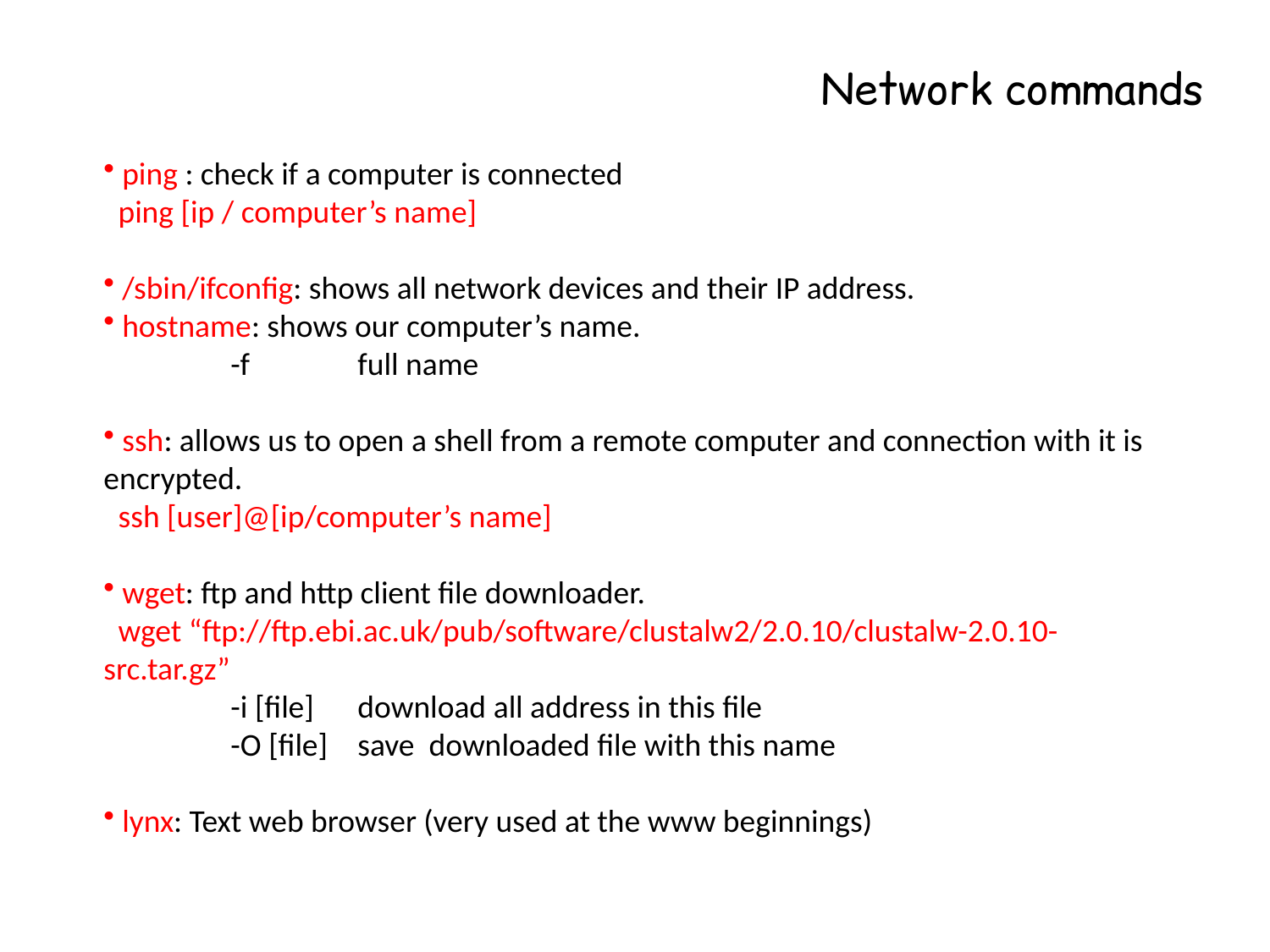

Network commands
 ping : check if a computer is connected
  ping [ip / computer’s name]

 /sbin/ifconfig: shows all network devices and their IP address.
 hostname: shows our computer’s name.
	-f	full name

 ssh: allows us to open a shell from a remote computer and connection with it is encrypted.
  ssh [user]@[ip/computer’s name]

 wget: ftp and http client file downloader.
  wget “ftp://ftp.ebi.ac.uk/pub/software/clustalw2/2.0.10/clustalw-2.0.10-src.tar.gz”
	-i [file]	download all address in this file
	-O [file]	save  downloaded file with this name

 lynx: Text web browser (very used at the www beginnings)